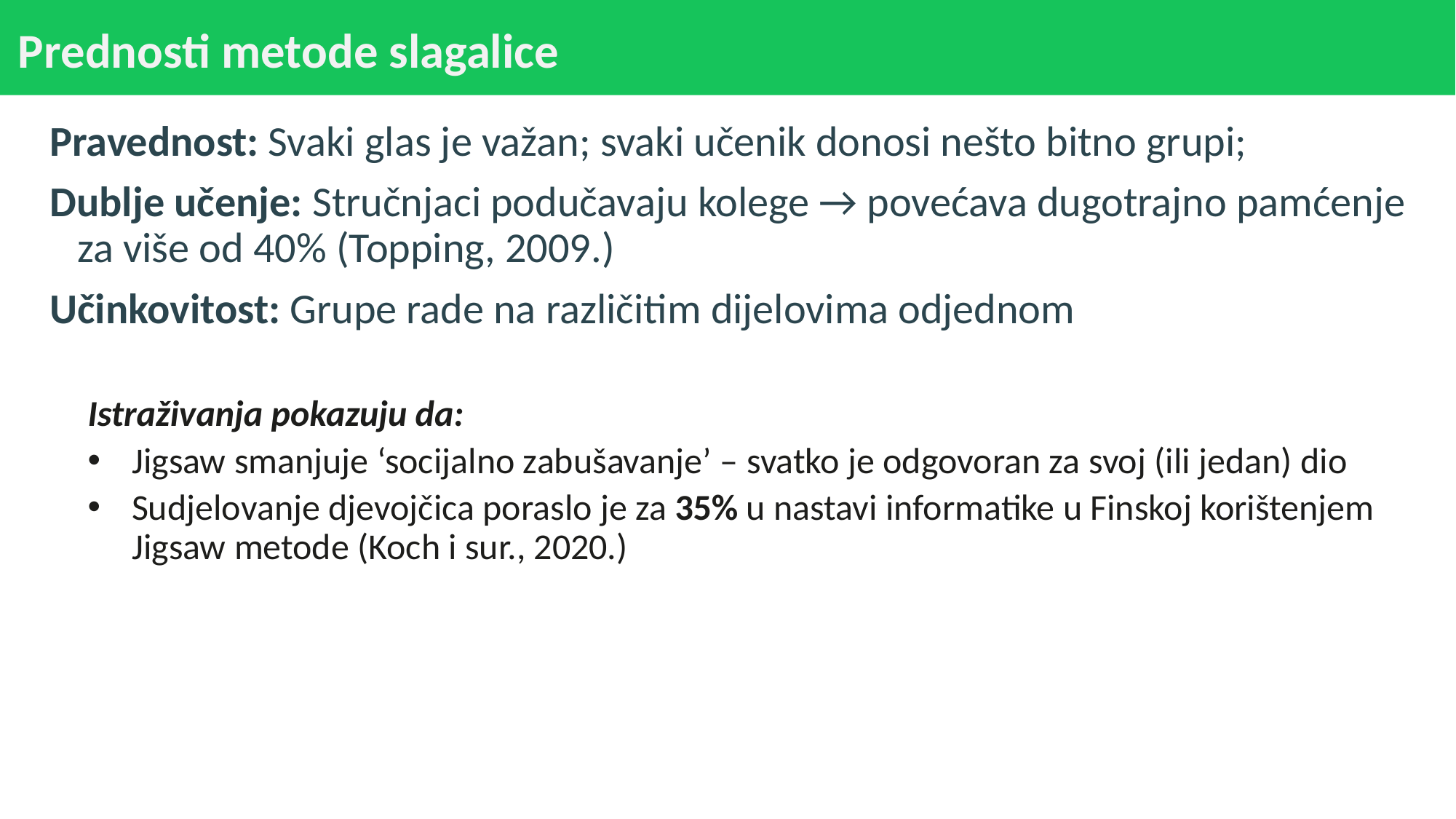

# Prednosti metode slagalice
Pravednost: Svaki glas je važan; svaki učenik donosi nešto bitno grupi;
Dublje učenje: Stručnjaci podučavaju kolege → povećava dugotrajno pamćenje za više od 40% (Topping, 2009.)
Učinkovitost: Grupe rade na različitim dijelovima odjednom

Istraživanja pokazuju da:
Jigsaw smanjuje ‘socijalno zabušavanje’ – svatko je odgovoran za svoj (ili jedan) dio
Sudjelovanje djevojčica poraslo je za 35% u nastavi informatike u Finskoj korištenjem Jigsaw metode (Koch i sur., 2020.)